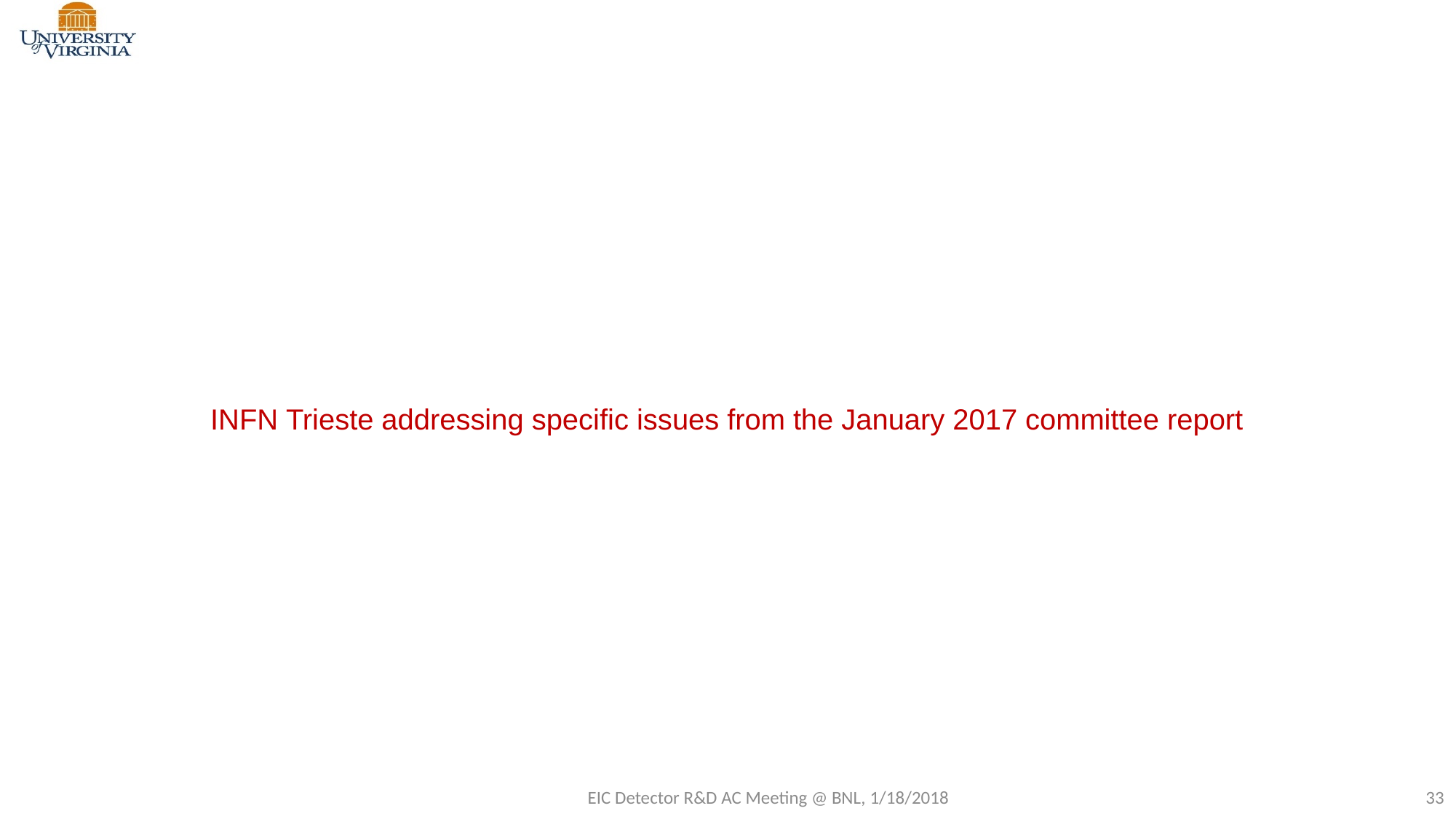

INFN Trieste addressing specific issues from the January 2017 committee report
EIC Detector R&D AC Meeting @ BNL, 1/18/2018
33